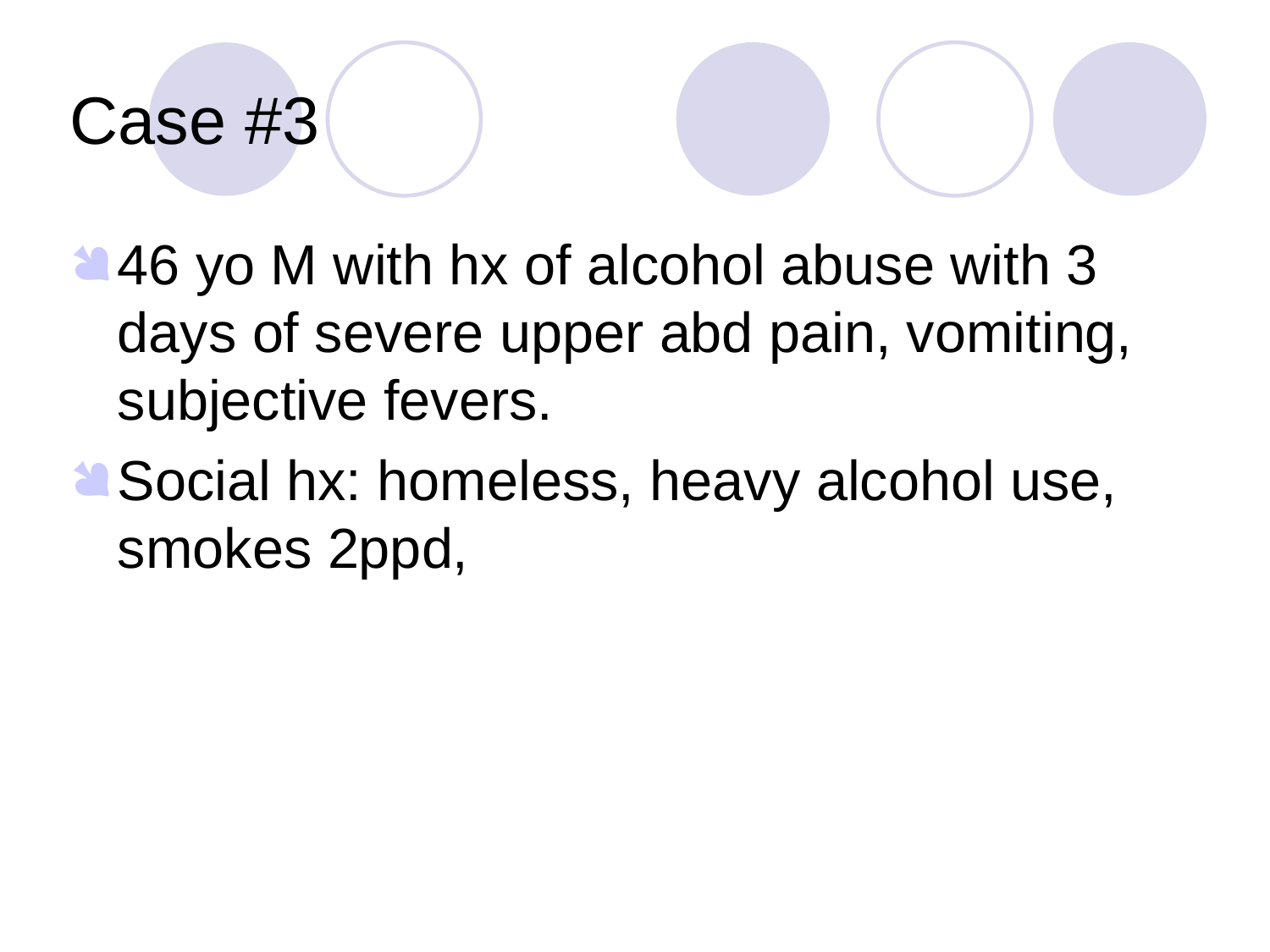

Case #3
46 yo M with hx of alcohol abuse with 3 days of severe upper abd pain, vomiting, subjective fevers.
Social hx: homeless, heavy alcohol use, smokes 2ppd,